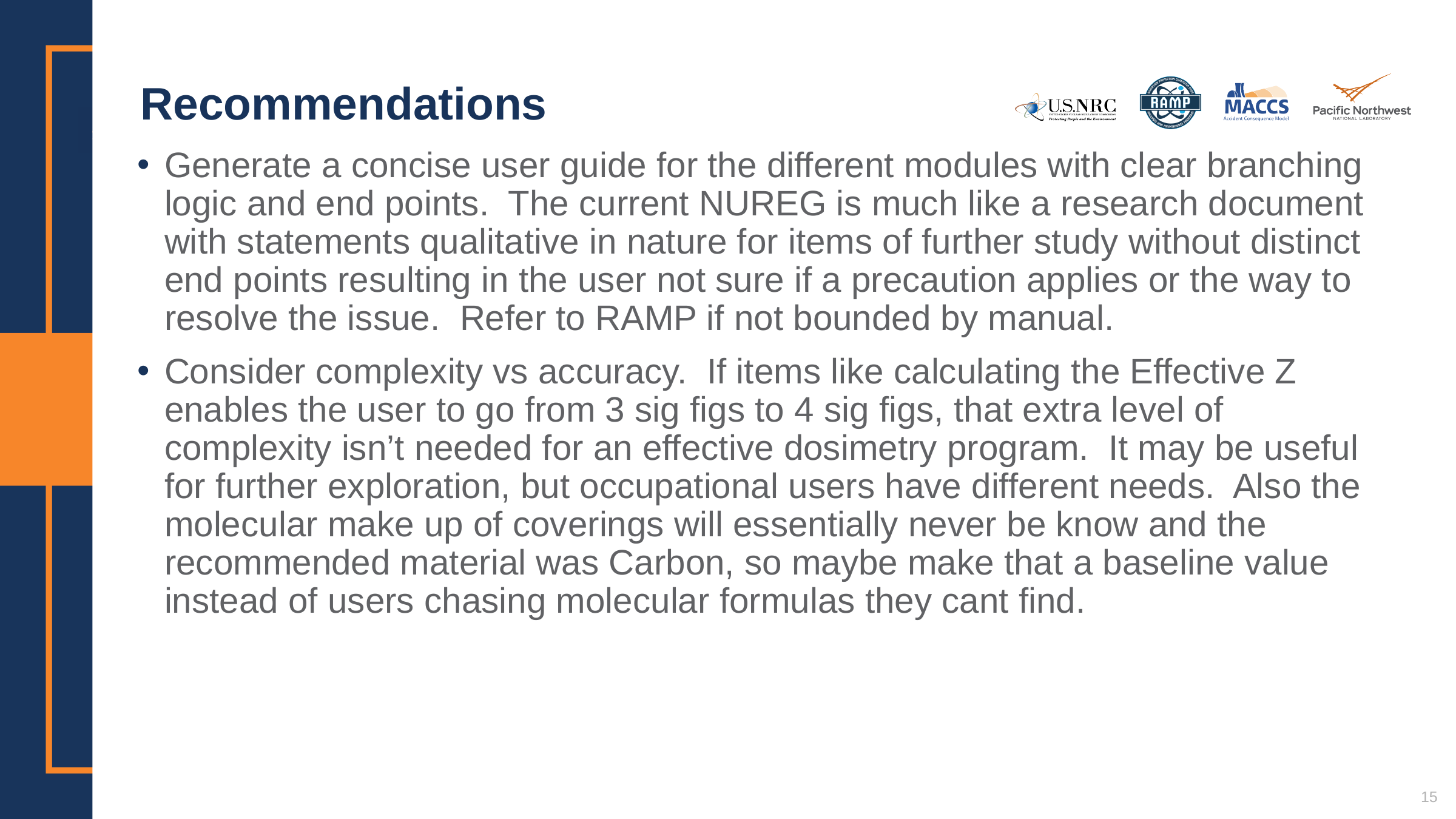

# Recommendations
Generate a concise user guide for the different modules with clear branching logic and end points.  The current NUREG is much like a research document with statements qualitative in nature for items of further study without distinct end points resulting in the user not sure if a precaution applies or the way to resolve the issue.  Refer to RAMP if not bounded by manual.
Consider complexity vs accuracy.  If items like calculating the Effective Z enables the user to go from 3 sig figs to 4 sig figs, that extra level of complexity isn’t needed for an effective dosimetry program.  It may be useful for further exploration, but occupational users have different needs.  Also the molecular make up of coverings will essentially never be know and the recommended material was Carbon, so maybe make that a baseline value instead of users chasing molecular formulas they cant find.

15